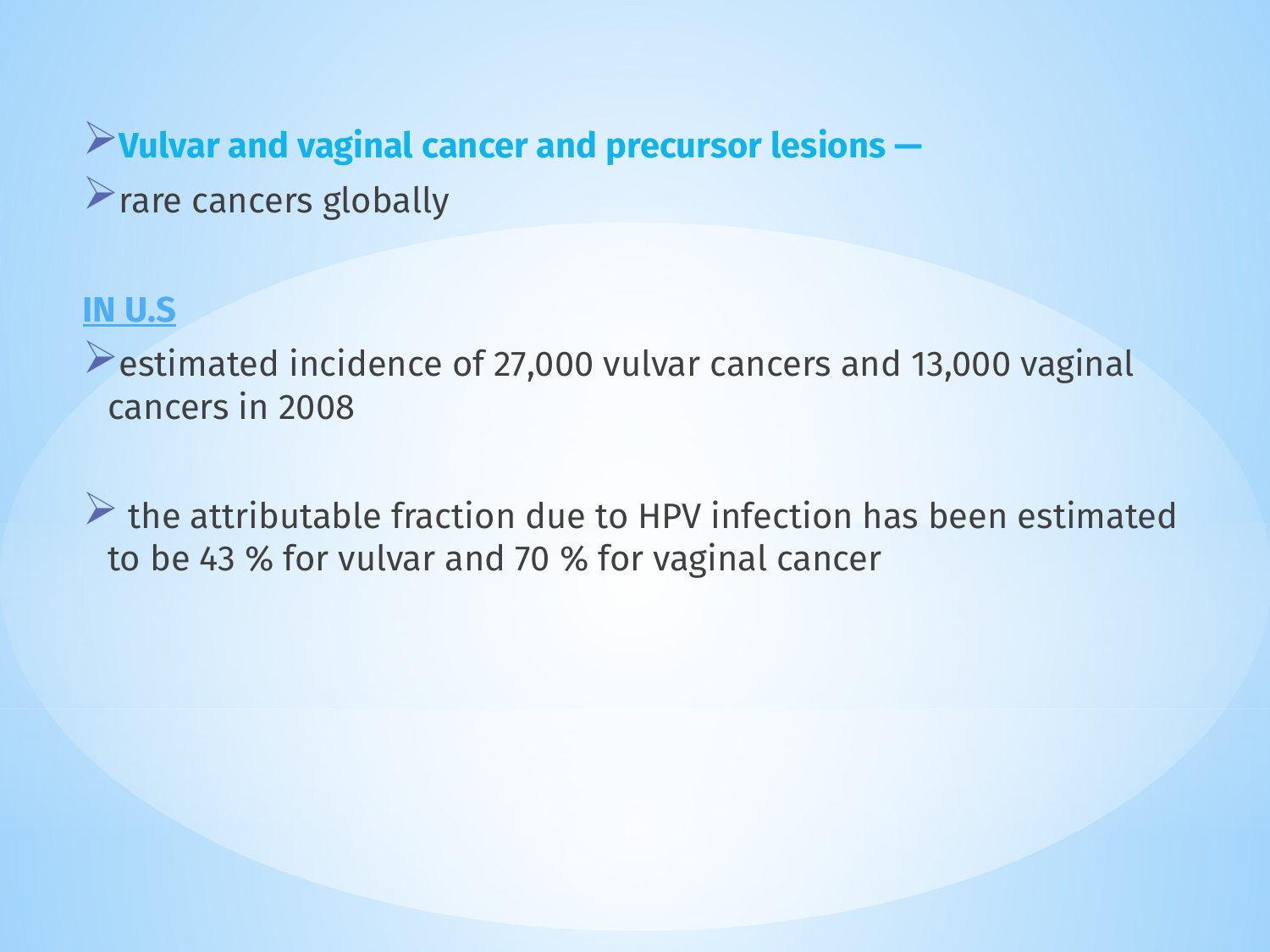

Vulvar and vaginal cancer and precursor lesions —
rare cancers globally

IN U.S
estimated incidence of 27,000 vulvar cancers and 13,000 vaginal cancers in 2008

 the attributable fraction due to HPV infection has been estimated to be 43 % for vulvar and 70 % for vaginal cancer
#